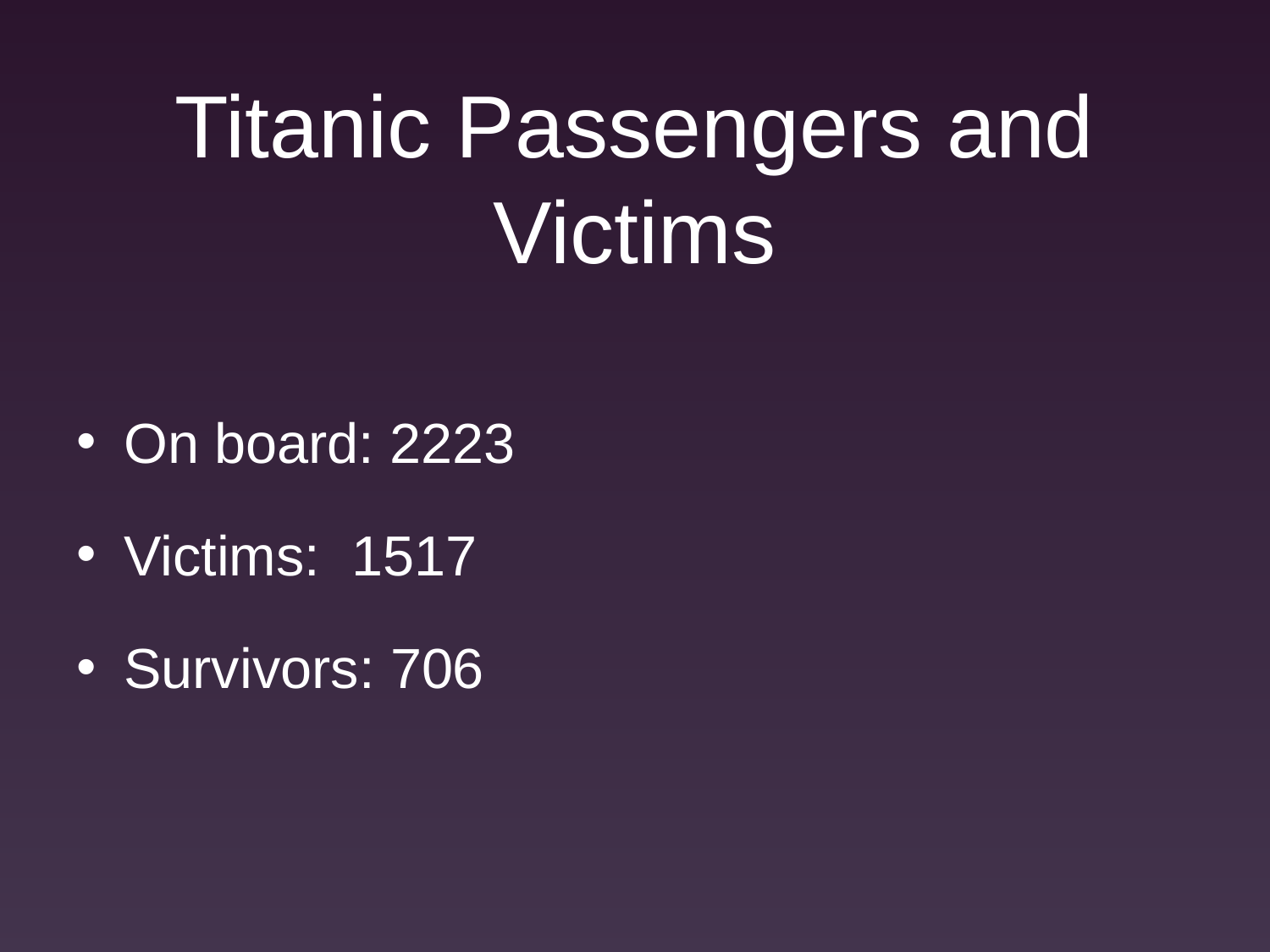

# Titanic Passengers and Victims
On board: 2223
Victims:  1517
Survivors: 706